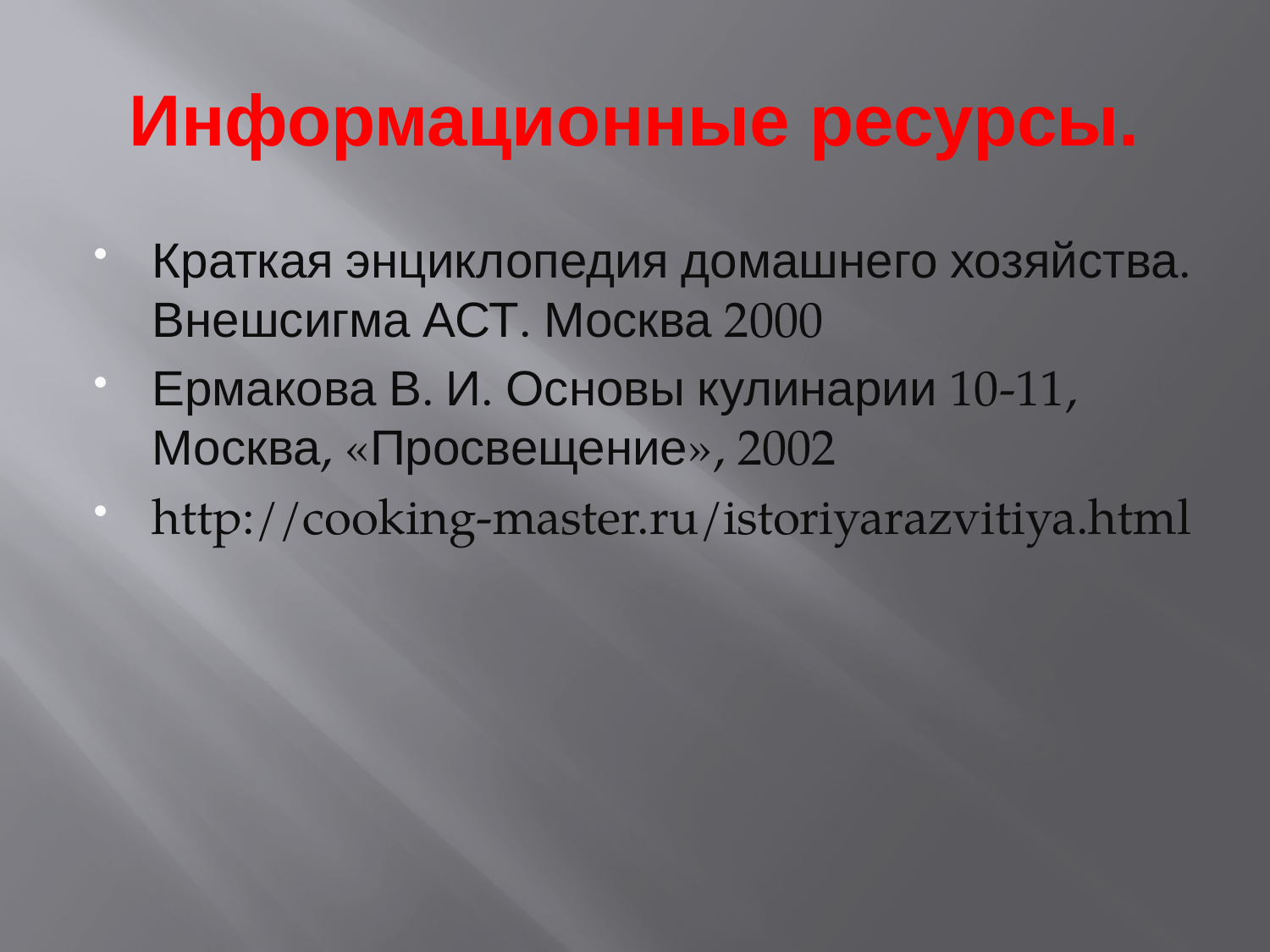

# Информационные ресурсы.
Краткая энциклопедия домашнего хозяйства. Внешсигма АСТ. Москва 2000
Ермакова В. И. Основы кулинарии 10-11, Москва, «Просвещение», 2002
http://cooking-master.ru/istoriyarazvitiya.html